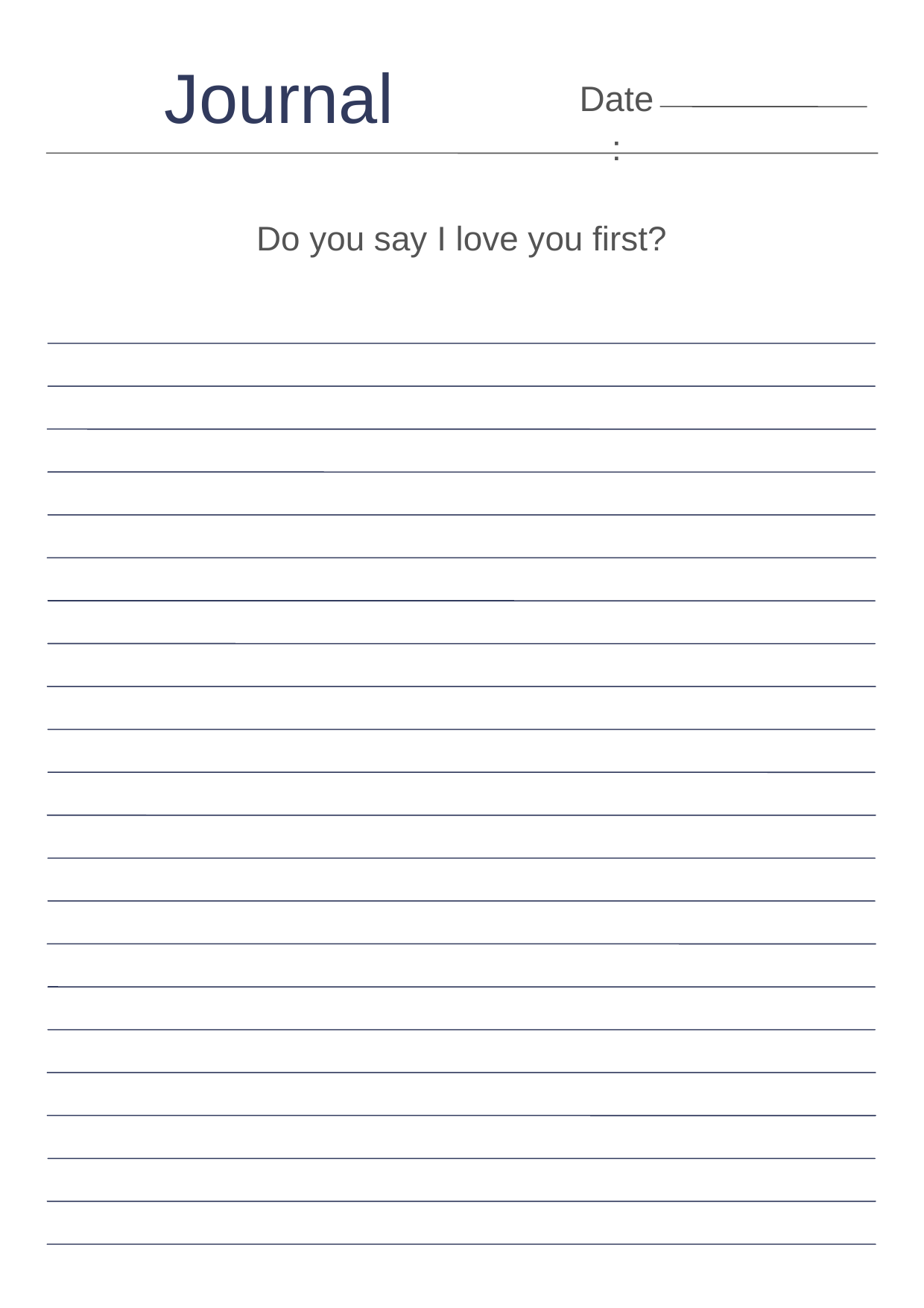

Journal
Date:

Do you say I love you first?